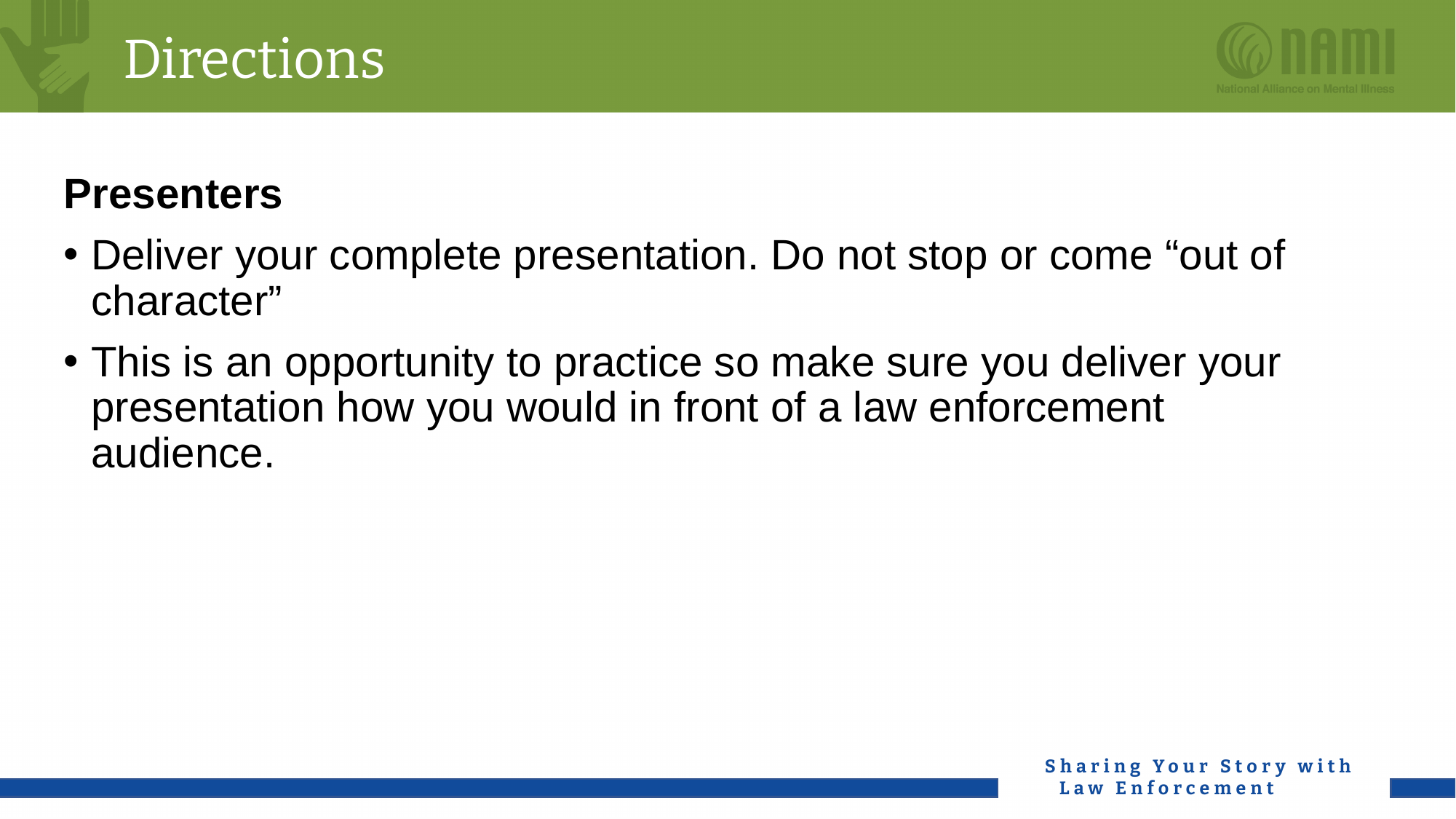

# Directions
Presenters
Deliver your complete presentation. Do not stop or come “out of character”
This is an opportunity to practice so make sure you deliver your presentation how you would in front of a law enforcement audience.
Sharing Your Story with
Law Enforcement